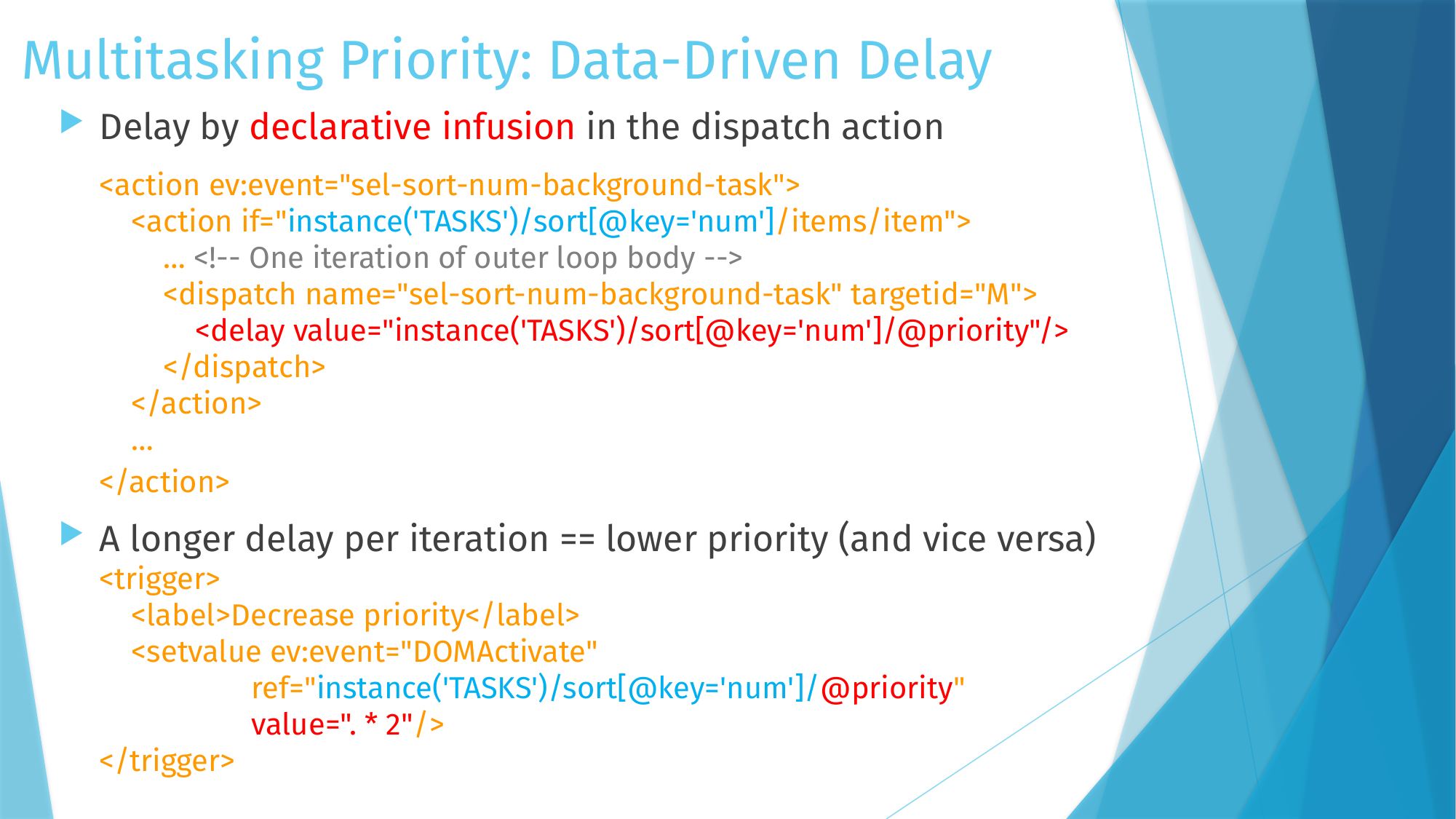

# Multitasking Priority: Data-Driven Delay
Delay by declarative infusion in the dispatch action
<action ev:event="sel-sort-num-background-task">
    <action if="instance('TASKS')/sort[@key='num']/items/item">
        … <!-- One iteration of outer loop body -->
        <dispatch name="sel-sort-num-background-task" targetid="M">
            <delay value="instance('TASKS')/sort[@key='num']/@priority"/>
        </dispatch>
    </action>
    …
</action>
A longer delay per iteration == lower priority (and vice versa)
<trigger>
    <label>Decrease priority</label>
    <setvalue ev:event="DOMActivate"
                   ref="instance('TASKS')/sort[@key='num']/@priority"
                   value=". * 2"/>
</trigger>